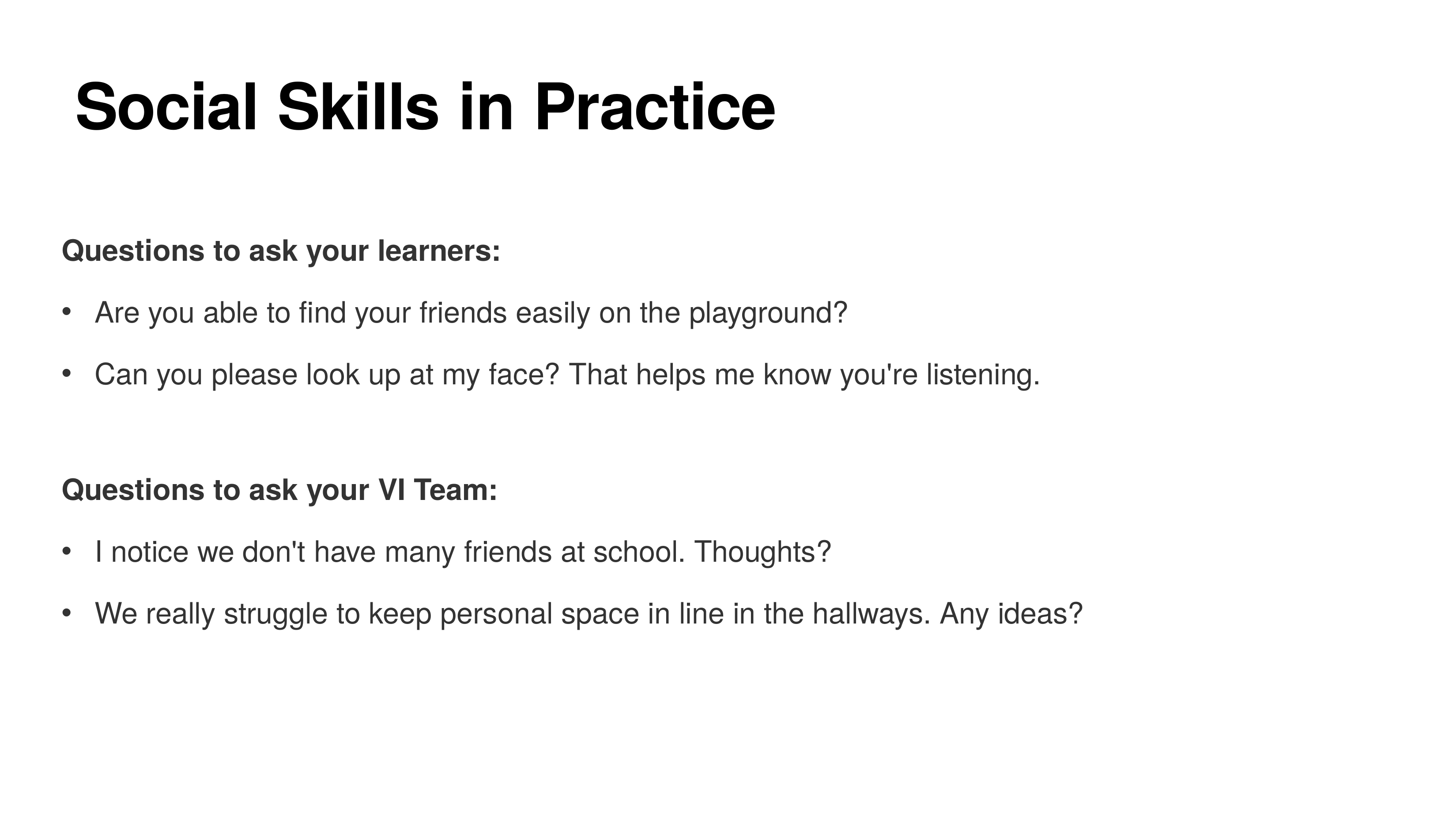

# Social Skills in Practice
Questions to ask your learners:
Are you able to find your friends easily on the playground?
Can you please look up at my face? That helps me know you're listening.
Questions to ask your VI Team:
I notice we don't have many friends at school. Thoughts?
We really struggle to keep personal space in line in the hallways. Any ideas?